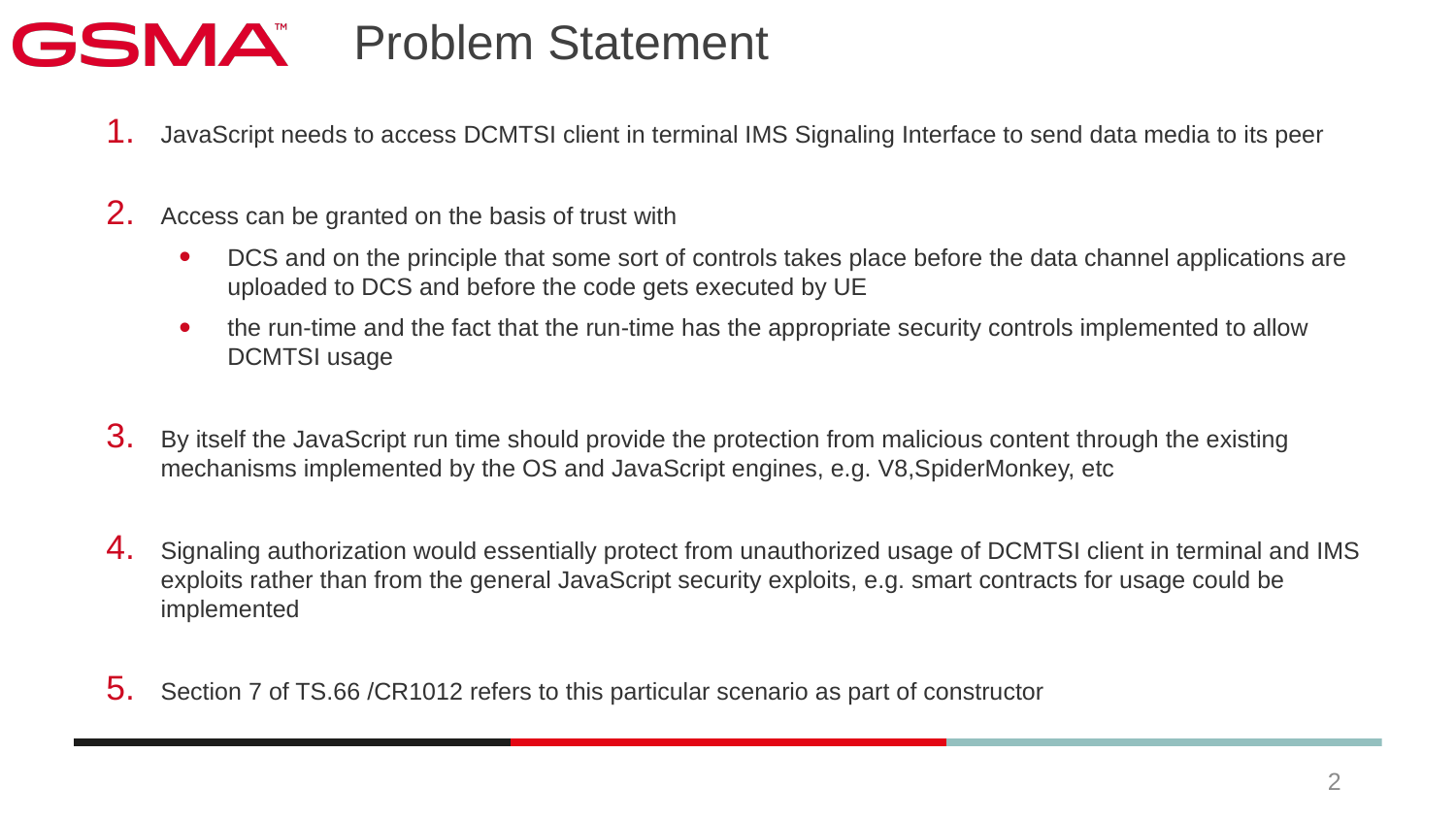

# Problem Statement
JavaScript needs to access DCMTSI client in terminal IMS Signaling Interface to send data media to its peer

Access can be granted on the basis of trust with
DCS and on the principle that some sort of controls takes place before the data channel applications are uploaded to DCS and before the code gets executed by UE
the run-time and the fact that the run-time has the appropriate security controls implemented to allow DCMTSI usage

By itself the JavaScript run time should provide the protection from malicious content through the existing mechanisms implemented by the OS and JavaScript engines, e.g. V8,SpiderMonkey, etc

Signaling authorization would essentially protect from unauthorized usage of DCMTSI client in terminal and IMS exploits rather than from the general JavaScript security exploits, e.g. smart contracts for usage could be implemented

Section 7 of TS.66 /CR1012 refers to this particular scenario as part of constructor

2